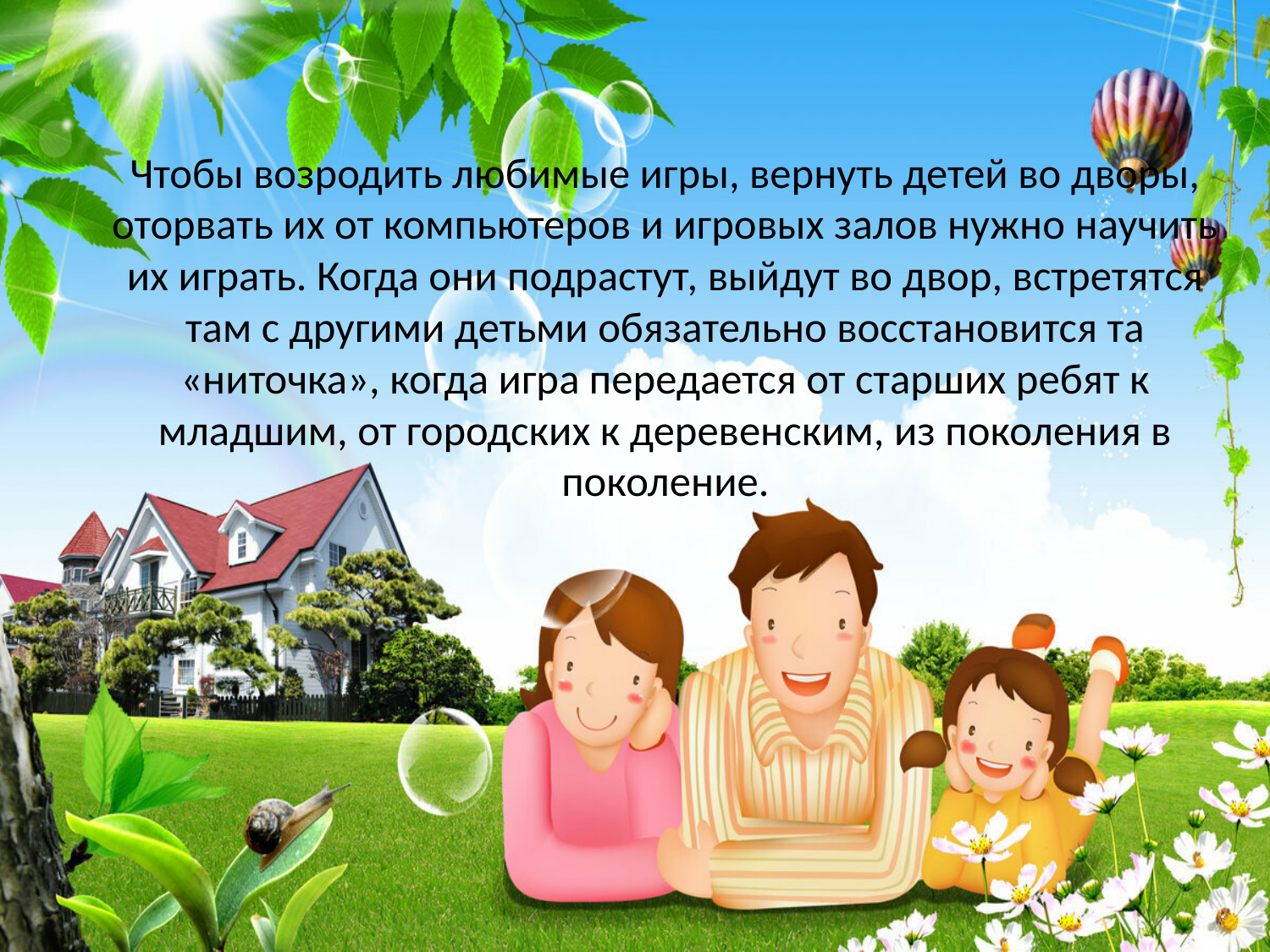

Чтобы возродить любимые игры, вернуть детей во дворы, оторвать их от компьютеров и игровых залов нужно научить их играть. Когда они подрастут, выйдут во двор, встретятся там с другими детьми обязательно восстановится та «ниточка», когда игра передается от старших ребят к младшим, от городских к деревенским, из поколения в поколение.